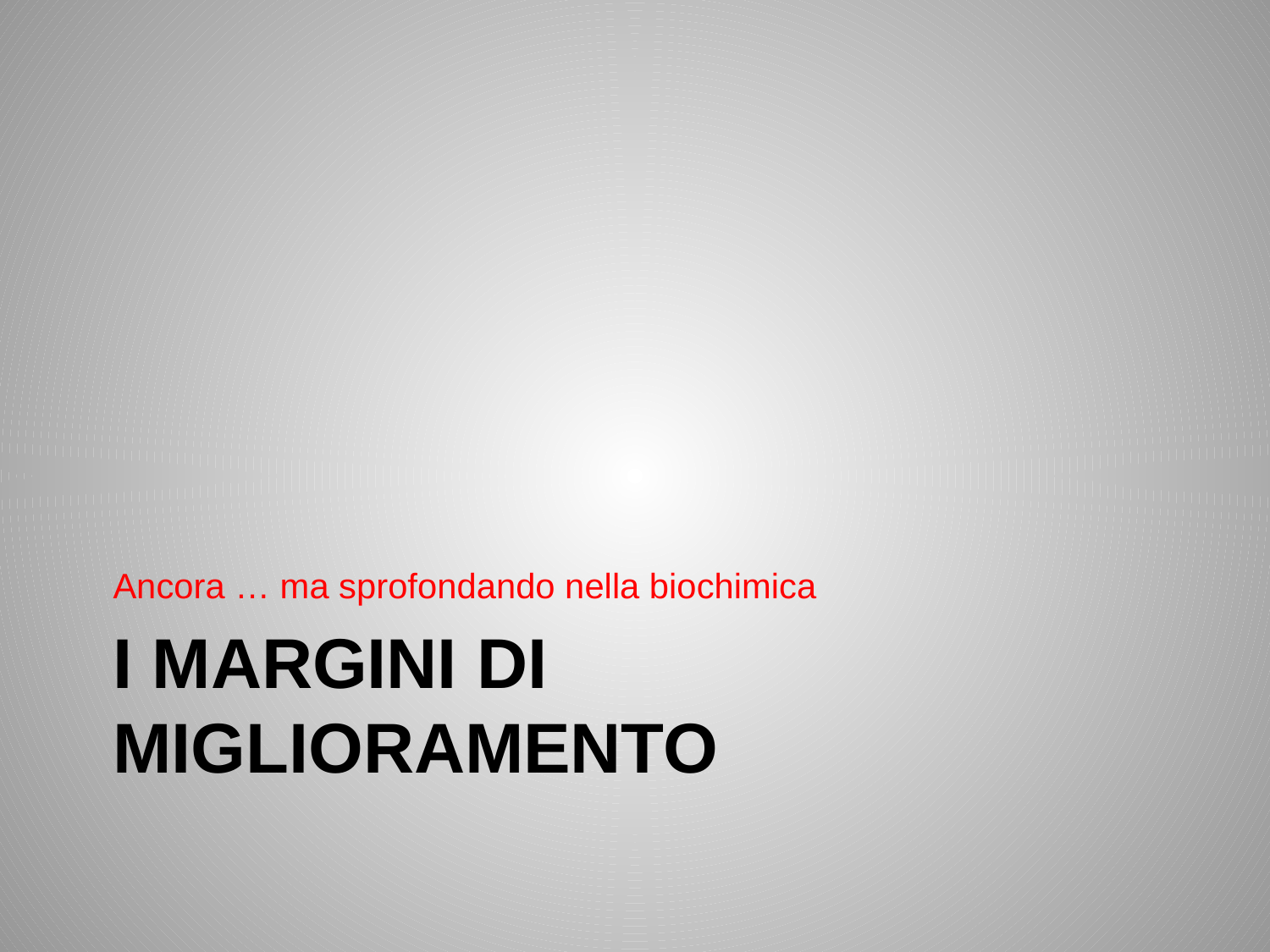

Ancora … ma sprofondando nella biochimica
# I margini di miglioramento